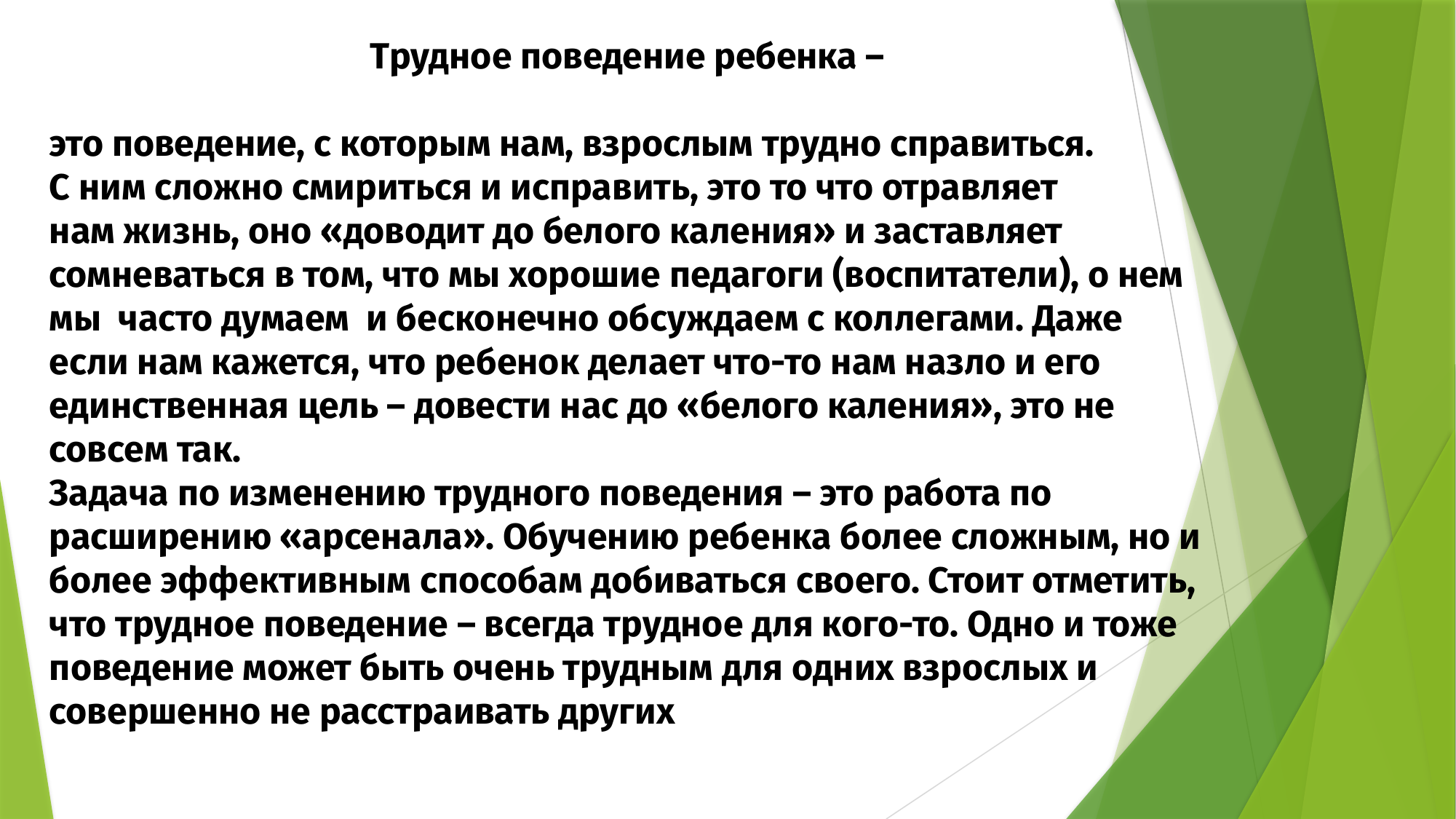

Трудное поведение ребенка –

это поведение, с которым нам, взрослым трудно справиться.
С ним сложно смириться и исправить, это то что отравляет
нам жизнь, оно «доводит до белого каления» и заставляет сомневаться в том, что мы хорошие педагоги (воспитатели), о нем мы  часто думаем  и бесконечно обсуждаем с коллегами. Даже если нам кажется, что ребенок делает что-то нам назло и его единственная цель – довести нас до «белого каления», это не совсем так.
Задача по изменению трудного поведения – это работа по расширению «арсенала». Обучению ребенка более сложным, но и более эффективным способам добиваться своего. Стоит отметить, что трудное поведение – всегда трудное для кого-то. Одно и тоже поведение может быть очень трудным для одних взрослых и совершенно не расстраивать других